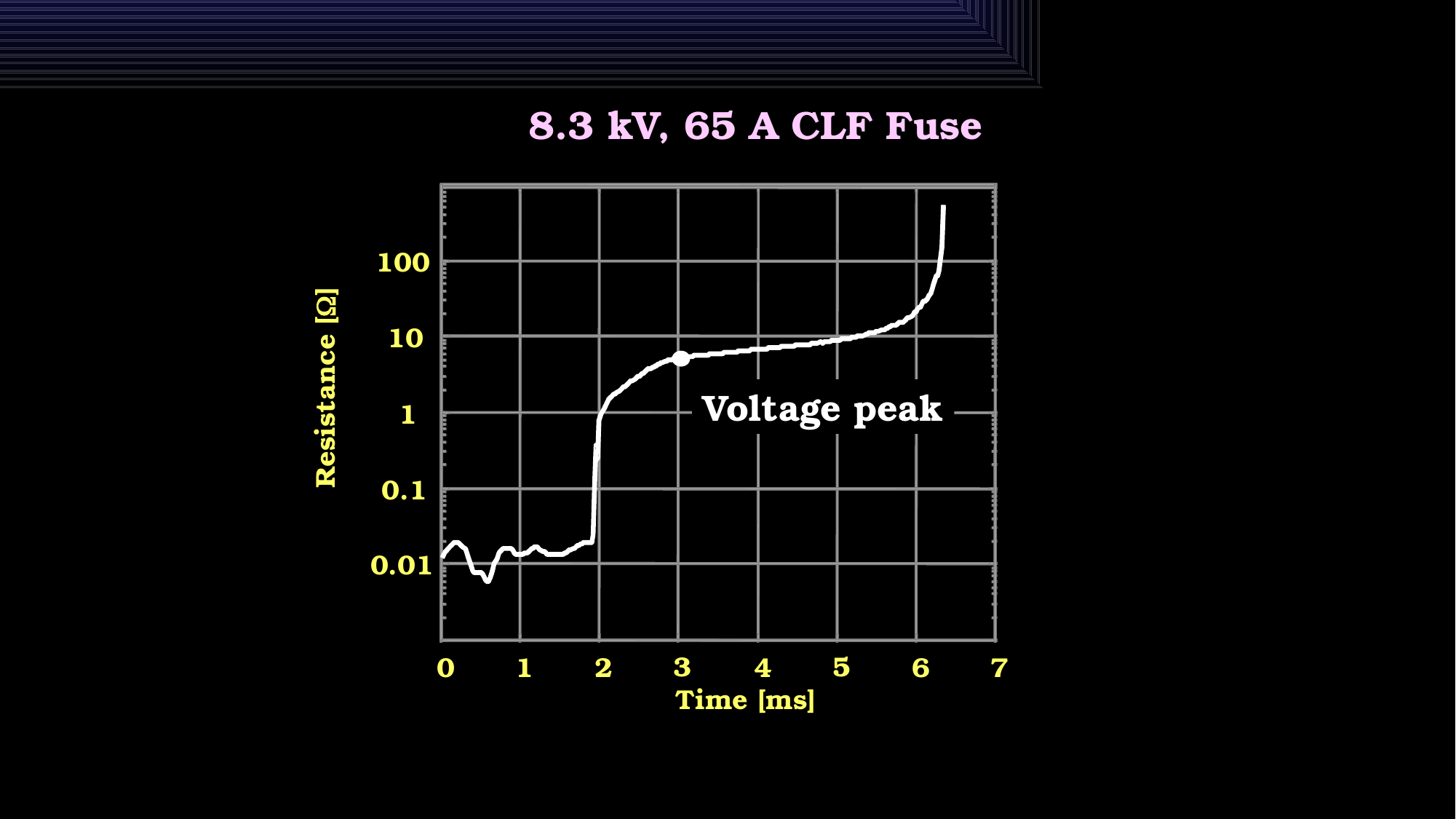

8.3 kV, 65 A CLF Fuse

100
10
1
0.1
0.01

Voltage peak

 Resistance [Ω]

0
1
2
3
4
5
6
7

Time [ms]